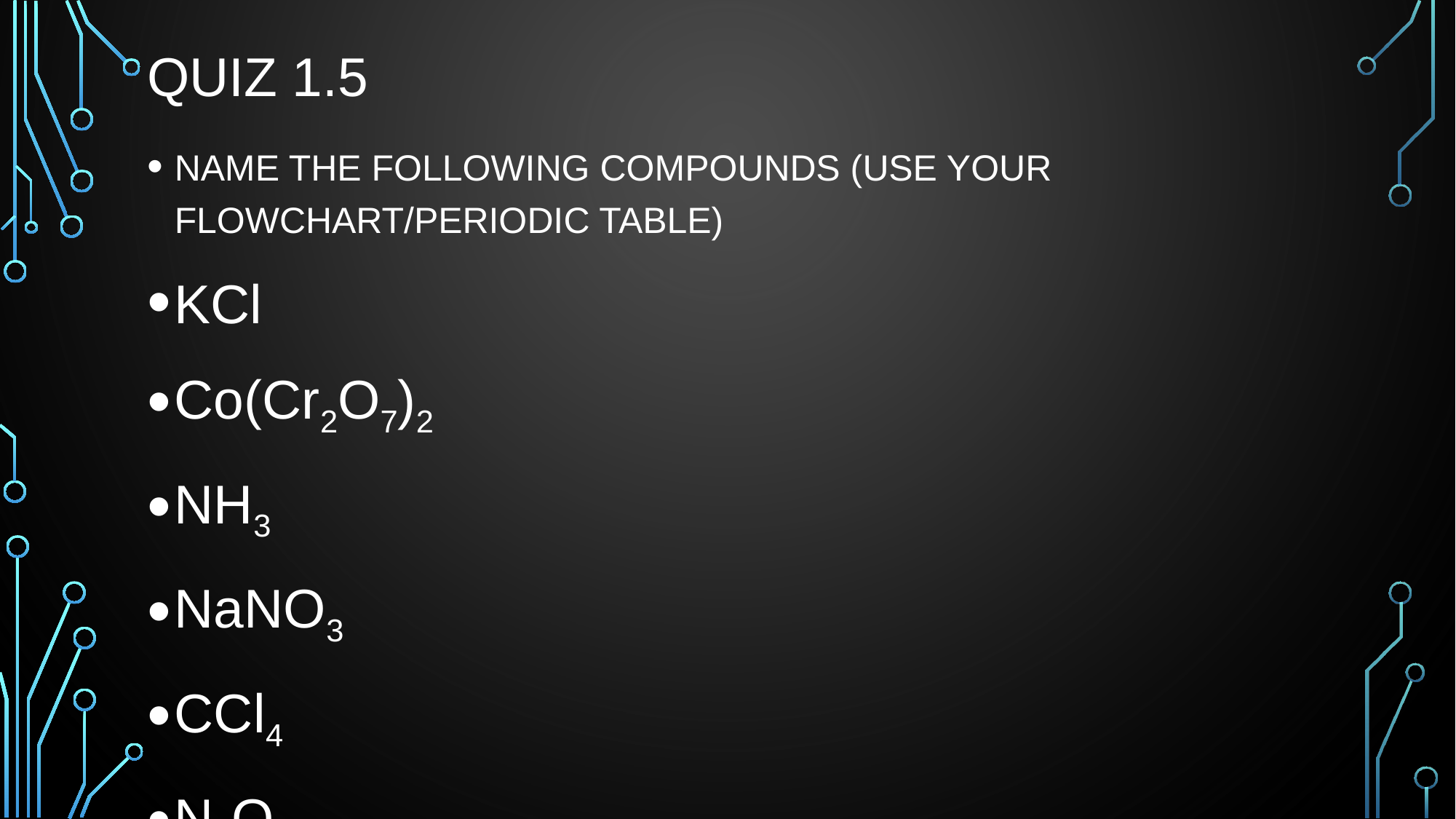

# QUIZ 1.5
NAME THE FOLLOWING COMPOUNDS (USE YOUR FLOWCHART/PERIODIC TABLE)
KCl
Co(Cr2O7)2
NH3
NaNO3
CCl4
N2O